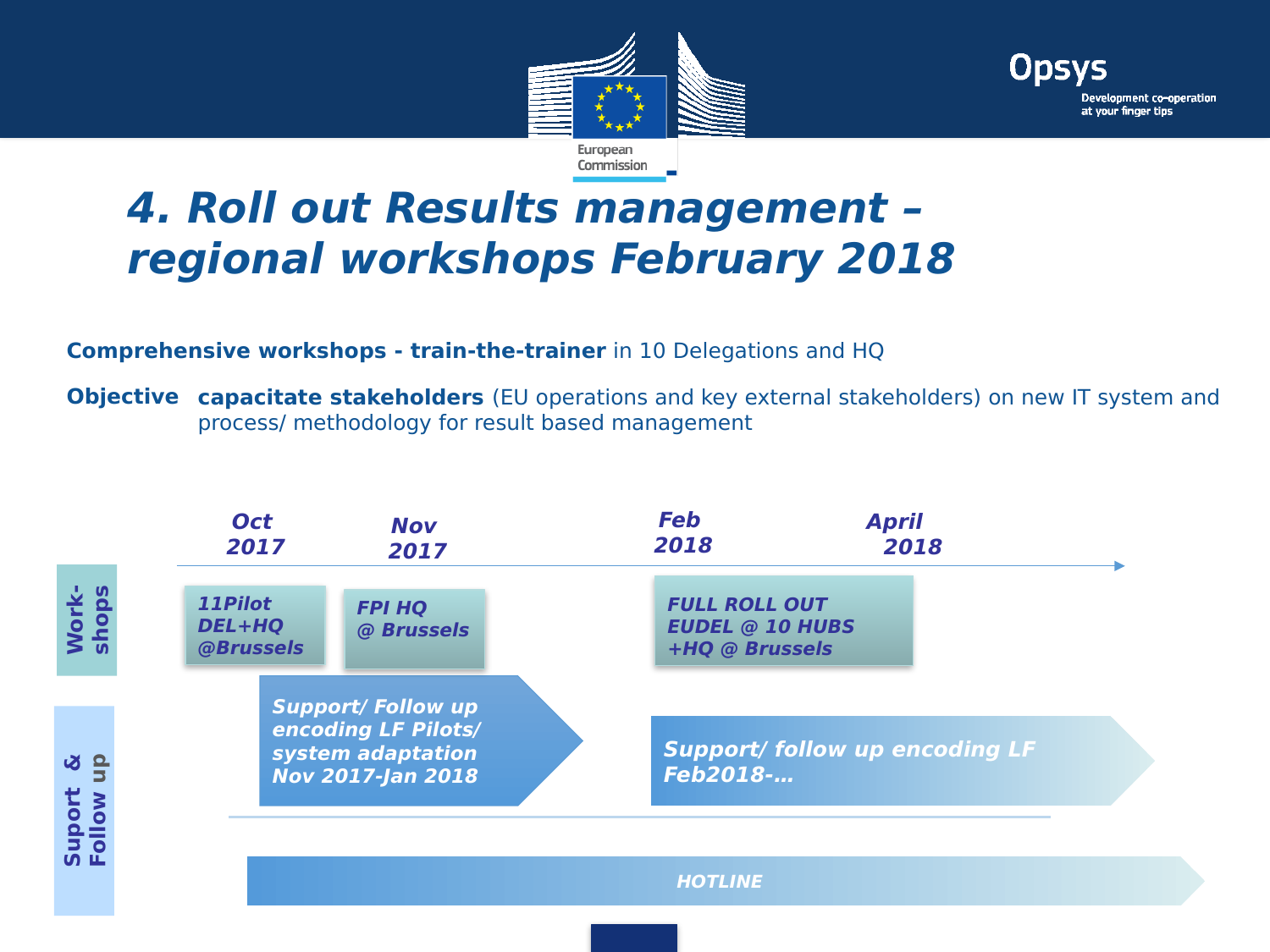

# 4. Roll out Results management – regional workshops February 2018
Comprehensive workshops - train-the-trainer in 10 Delegations and HQ
Objective
capacitate stakeholders (EU operations and key external stakeholders) on new IT system and process/ methodology for result based management
Feb
2018
Oct
 2017
April
2018
Nov
 2017

FULL ROLL OUT
EUDEL @ 10 HUBS +HQ @ Brussels
11Pilot DEL+HQ  @Brussels
Work-shops
FPI HQ
@ Brussels

Support/ Follow up encoding LF Pilots/ system adaptation
Nov 2017-Jan 2018
Support/ follow up encoding LF
Feb2018-…
Suport  & Follow up
HOTLINE